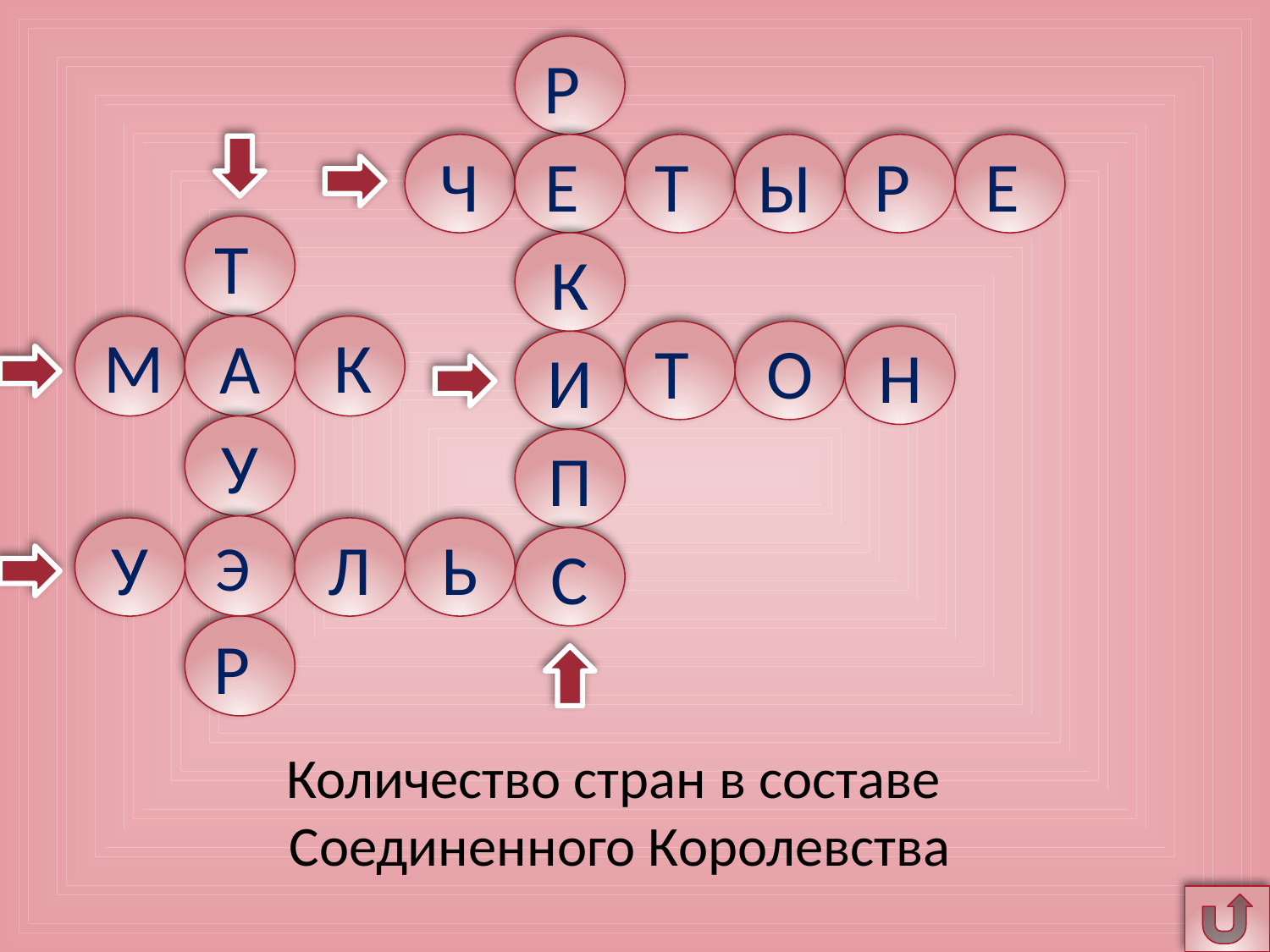

Р
Ч
Е
Т

Р
Е

Ы

Т
К

 М
А

 К
Т
О
Н
И

У
П
Э
У
Л
Ь
С

Р

Количество стран в составе
Соединенного Королевства